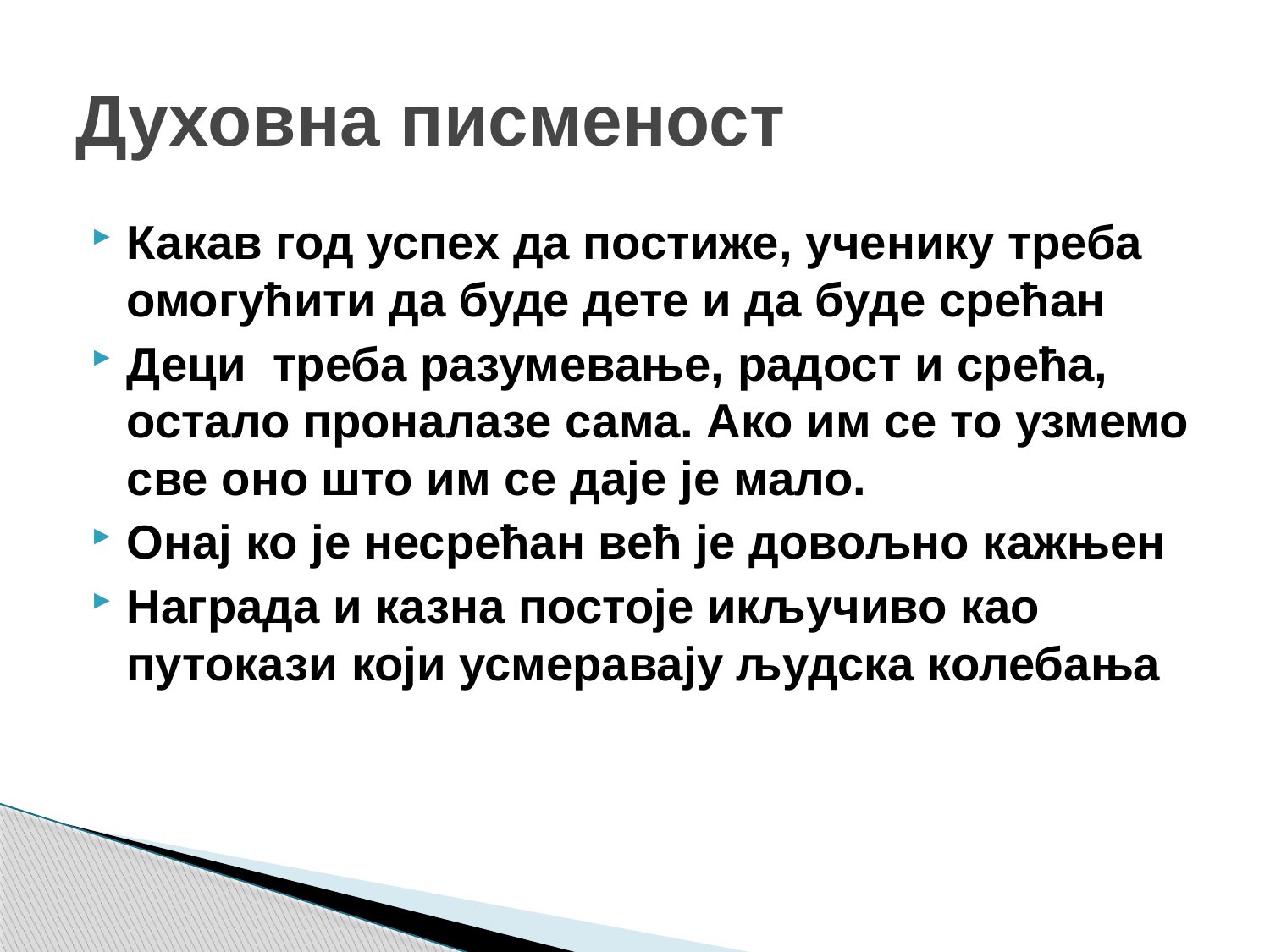

# Духовна писменост
Какав год успех да постиже, ученику треба омогућити да буде дете и да буде срећан
Деци  треба разумевање, радост и срећа, остало проналазе сама. Ако им се то узмемо све оно што им се даје је мало.
Онај ко је несрећан већ је довољно кажњен
Награда и казна постоје икључиво као путокази који усмеравају људска колебања